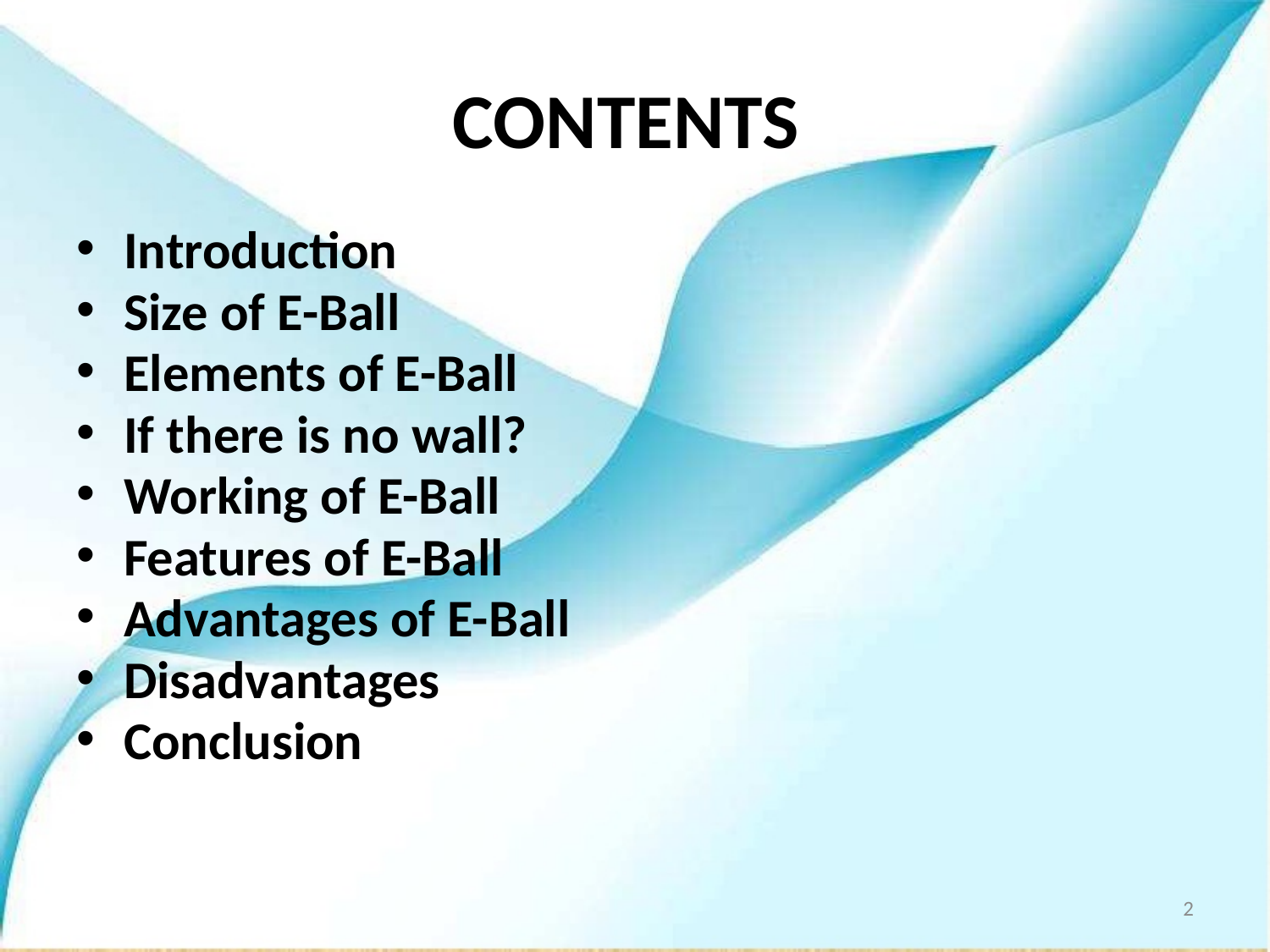

# CONTENTS
Introduction
Size of E-Ball
Elements of E-Ball
If there is no wall?
Working of E-Ball
Features of E-Ball
Advantages of E-Ball
Disadvantages
Conclusion
2